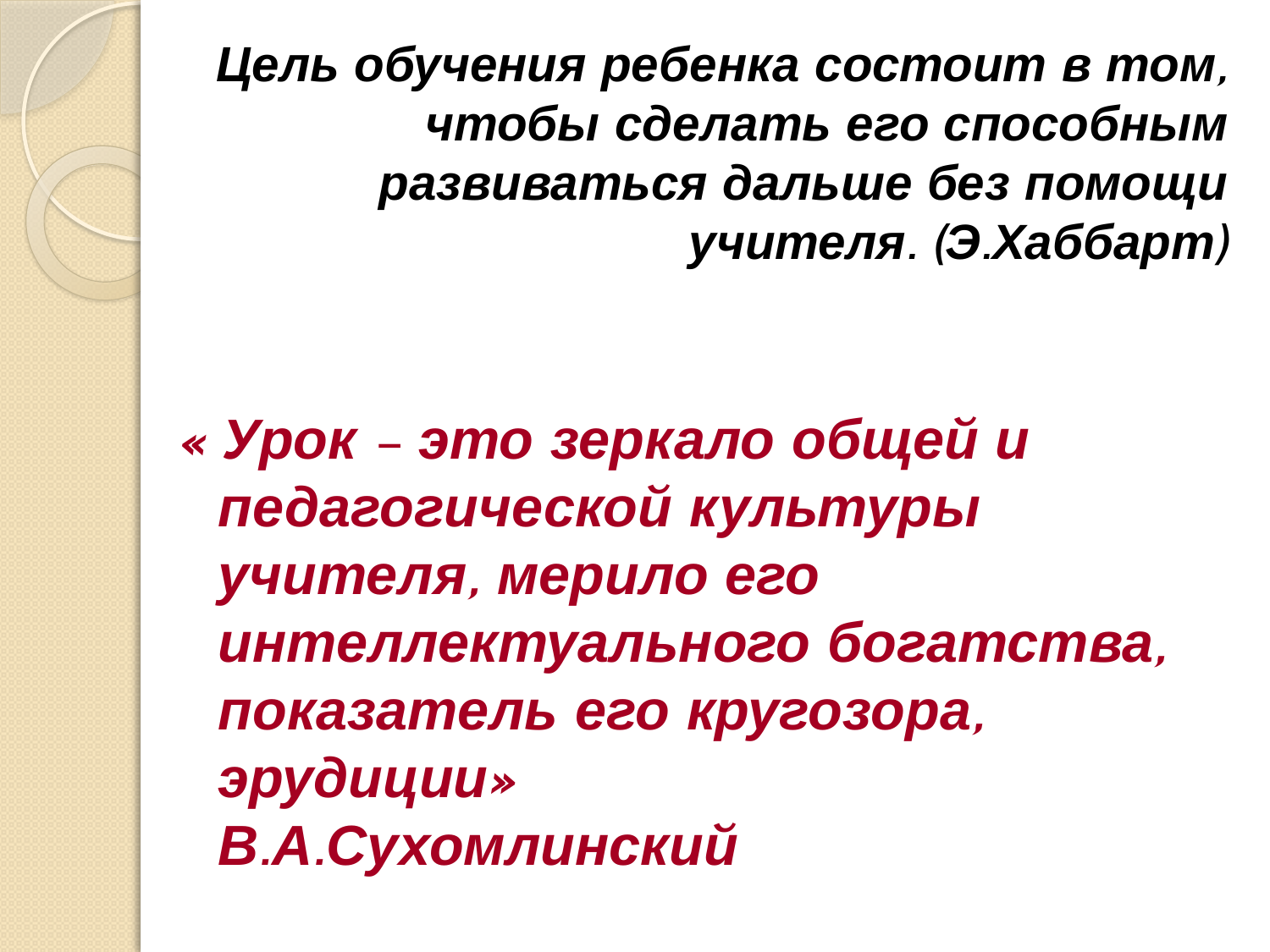

Цель обучения ребенка состоит в том, чтобы сделать его способным развиваться дальше без помощи учителя. (Э.Хаббарт)

« Урок – это зеркало общей и педагогической культуры учителя, мерило его интеллектуального богатства, показатель его кругозора, эрудиции»              В.А.Сухомлинский